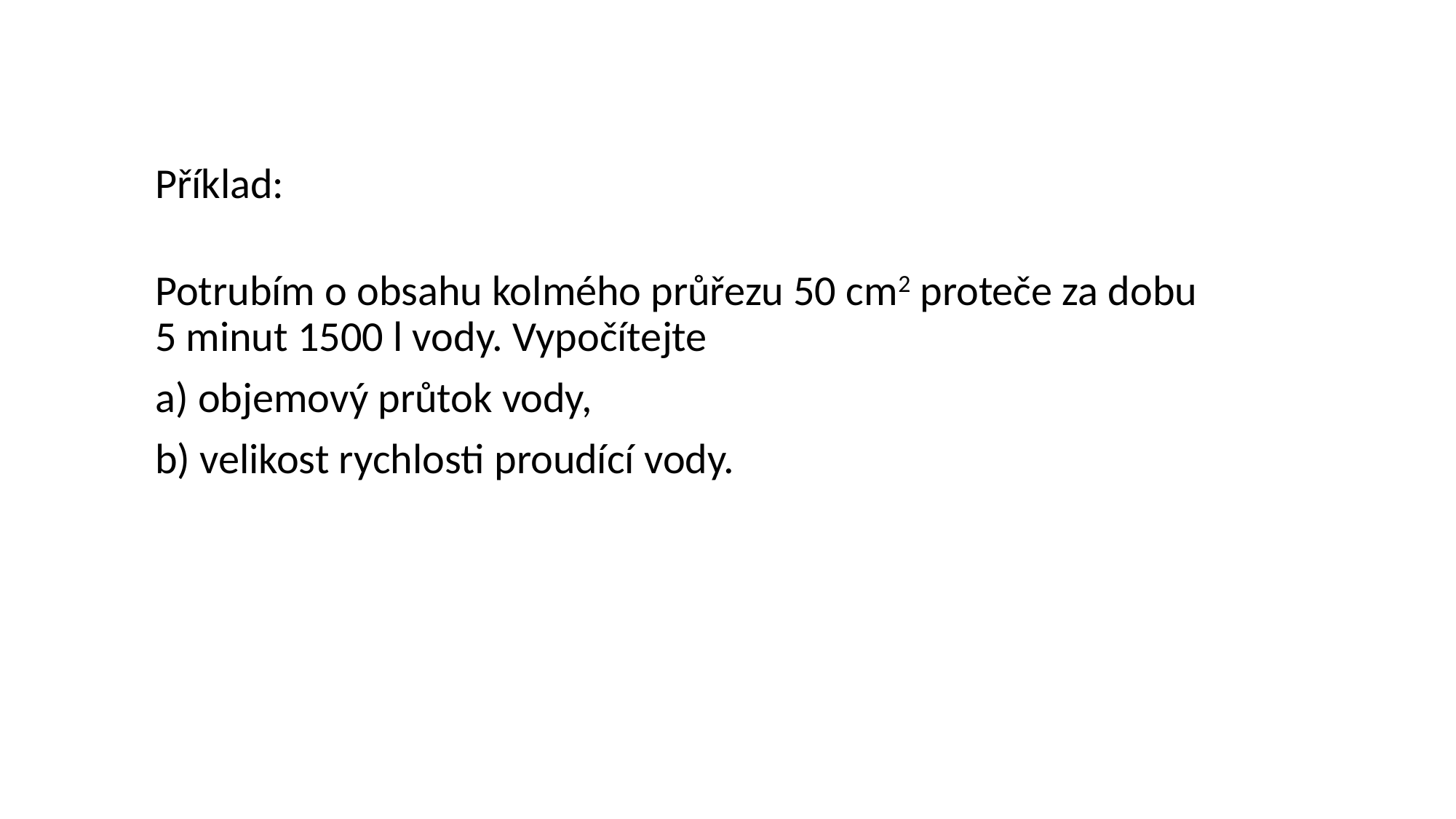

Příklad:
Potrubím o obsahu kolmého průřezu 50 cm2 proteče za dobu            5 minut 1500 l vody. Vypočítejte
	a) objemový průtok vody,
	b) velikost rychlosti proudící vody.